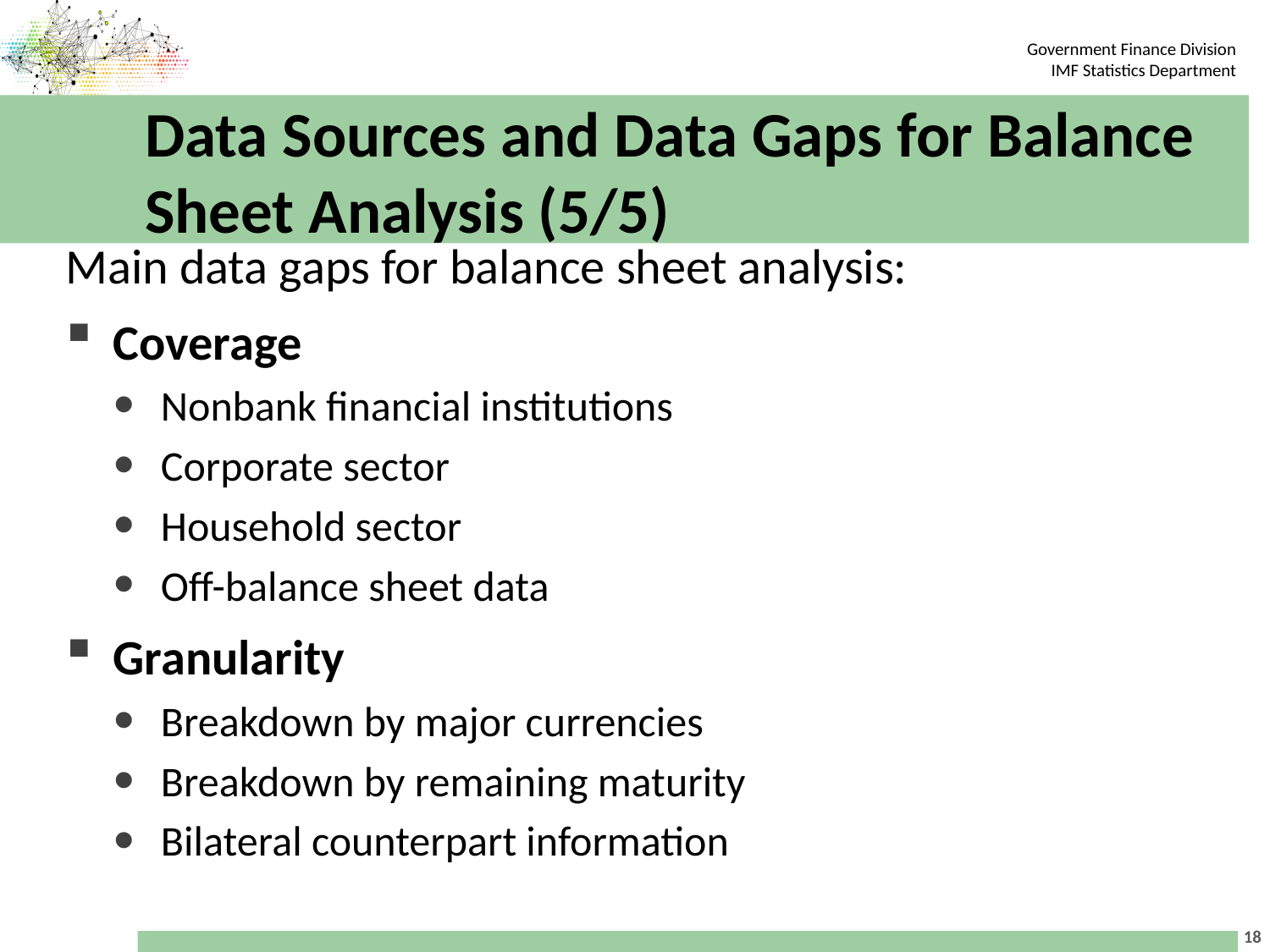

# Data Sources and Data Gaps for Balance Sheet Analysis (5/5)
Main data gaps for balance sheet analysis:
Coverage
Nonbank financial institutions
Corporate sector
Household sector
Off-balance sheet data
Granularity
Breakdown by major currencies
Breakdown by remaining maturity
Bilateral counterpart information

18